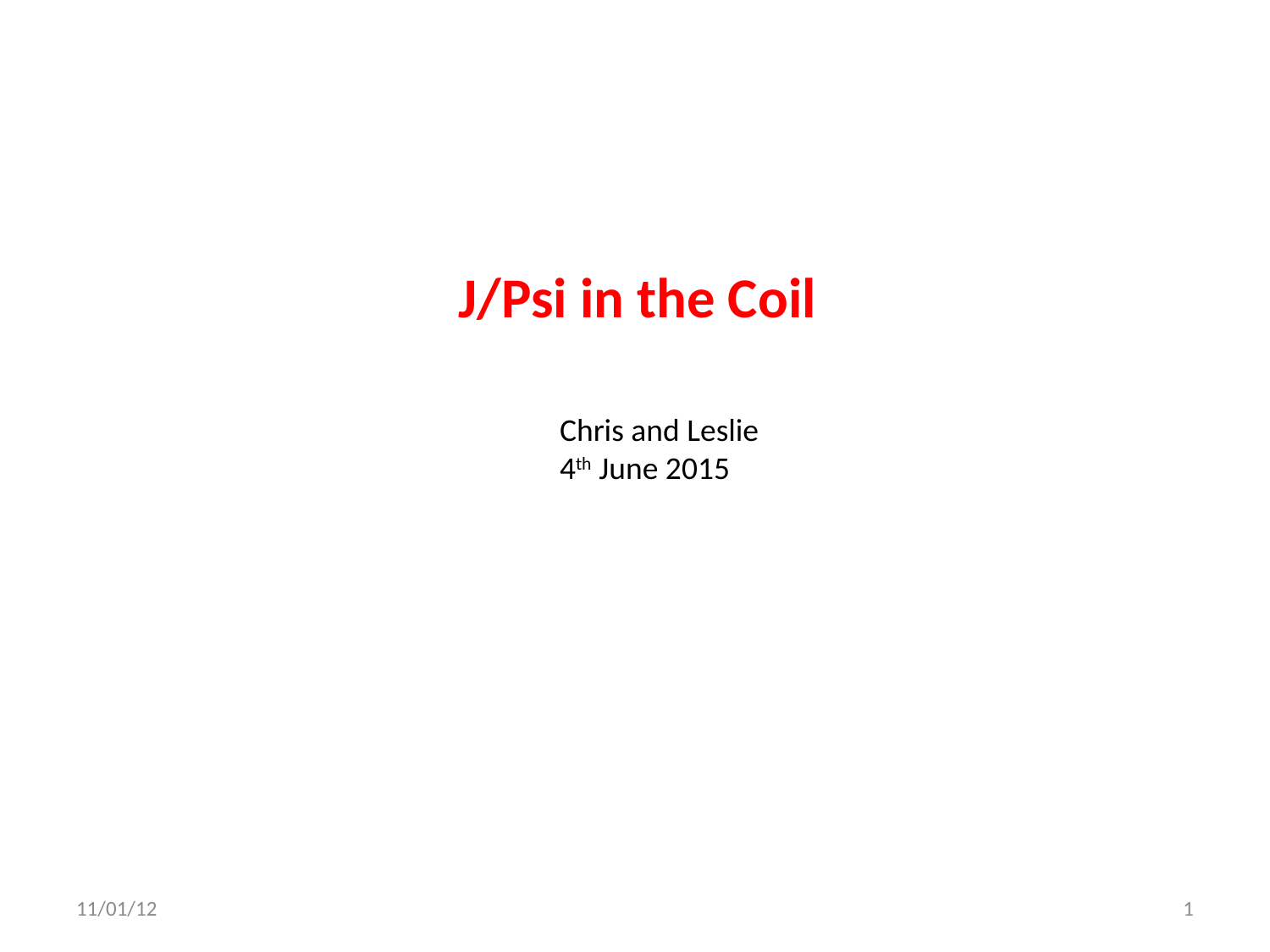

# J/Psi in the Coil
                                                      Chris and Leslie
                                                      4th June 2015

11/01/12
1